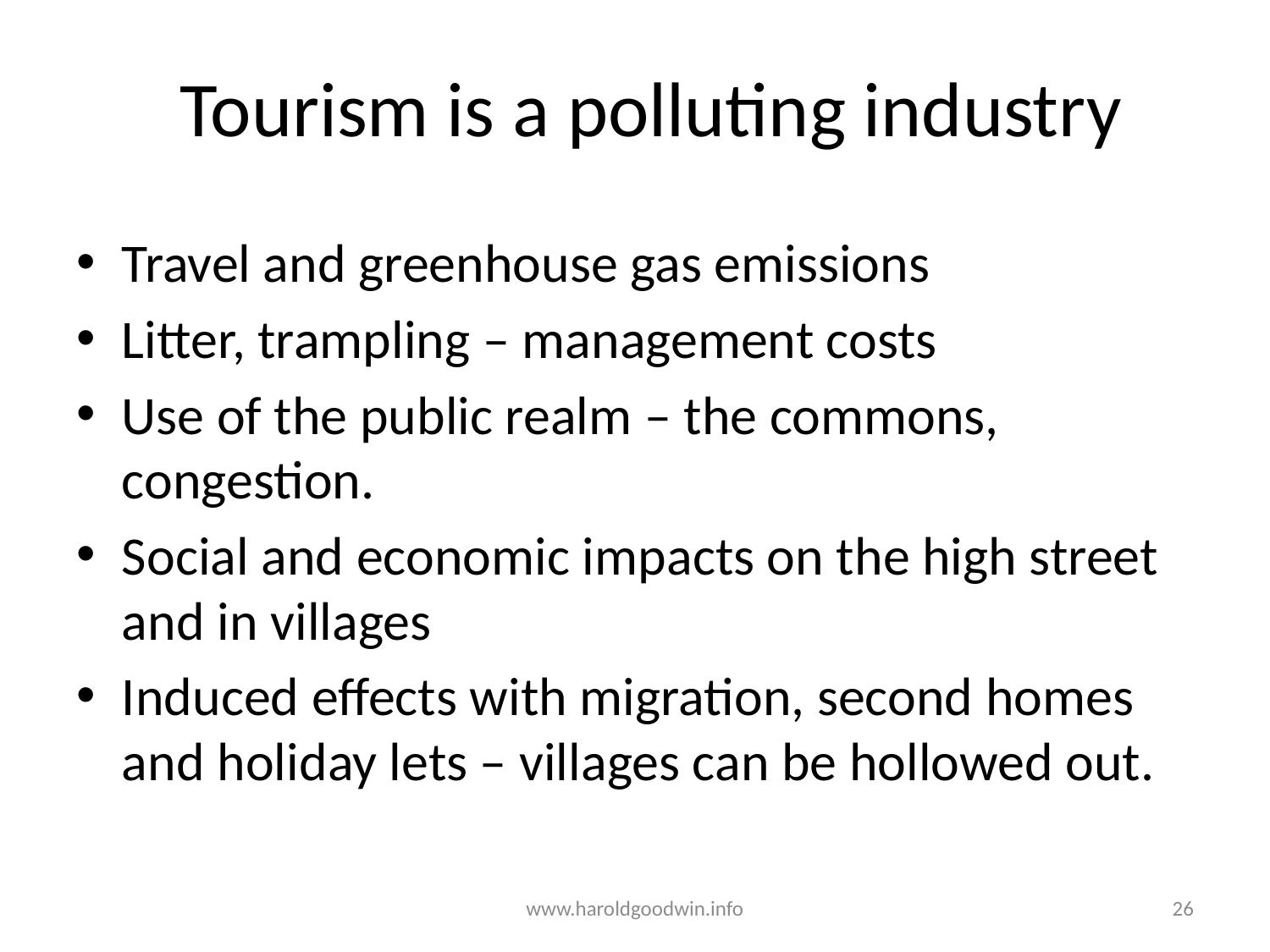

# Tourism is a polluting industry
Travel and greenhouse gas emissions
Litter, trampling – management costs
Use of the public realm – the commons, congestion.
Social and economic impacts on the high street and in villages
Induced effects with migration, second homes and holiday lets – villages can be hollowed out.
www.haroldgoodwin.info
26